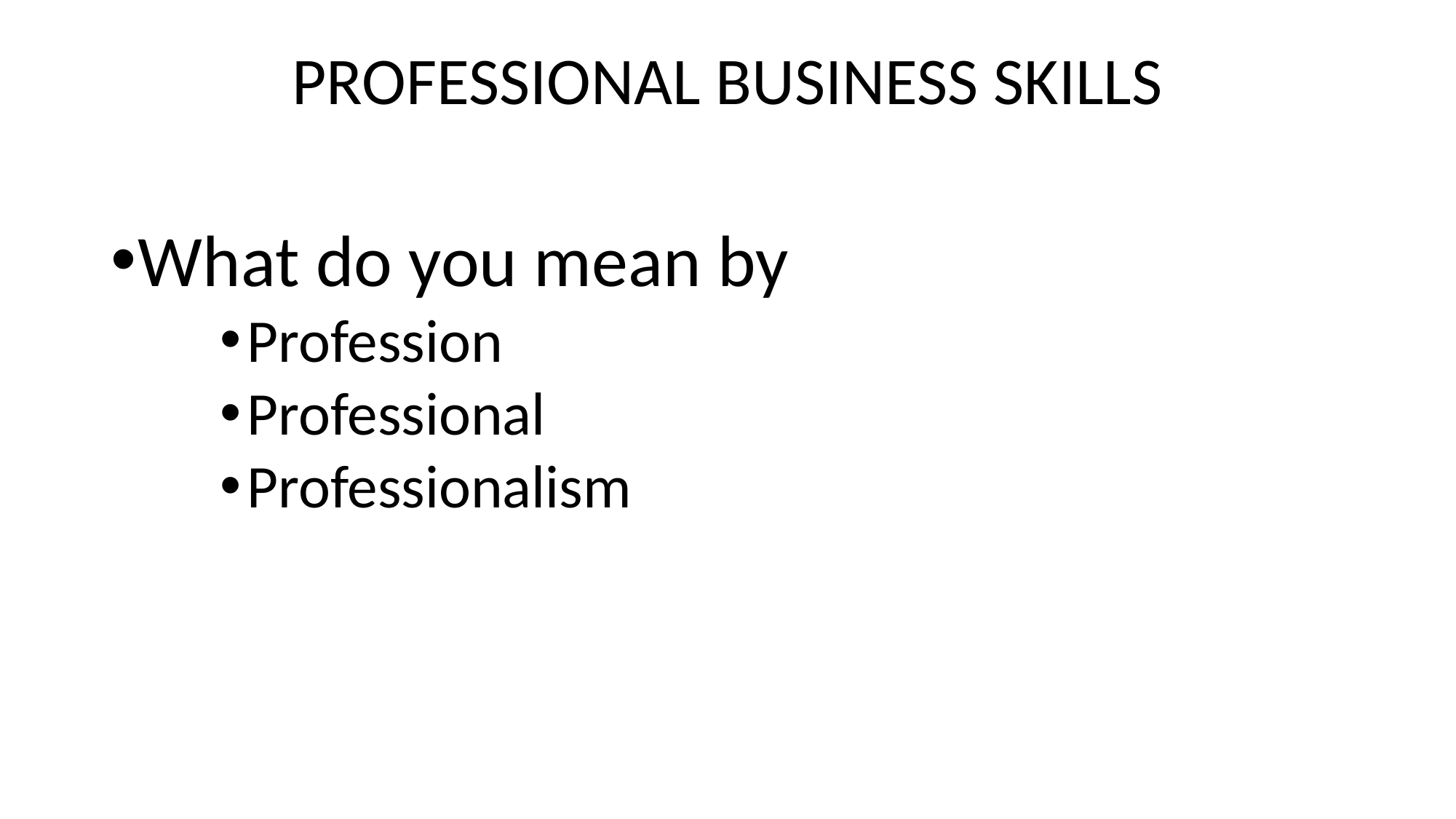

# PROFESSIONAL BUSINESS SKILLS
What do you mean by
Profession
Professional
Professionalism